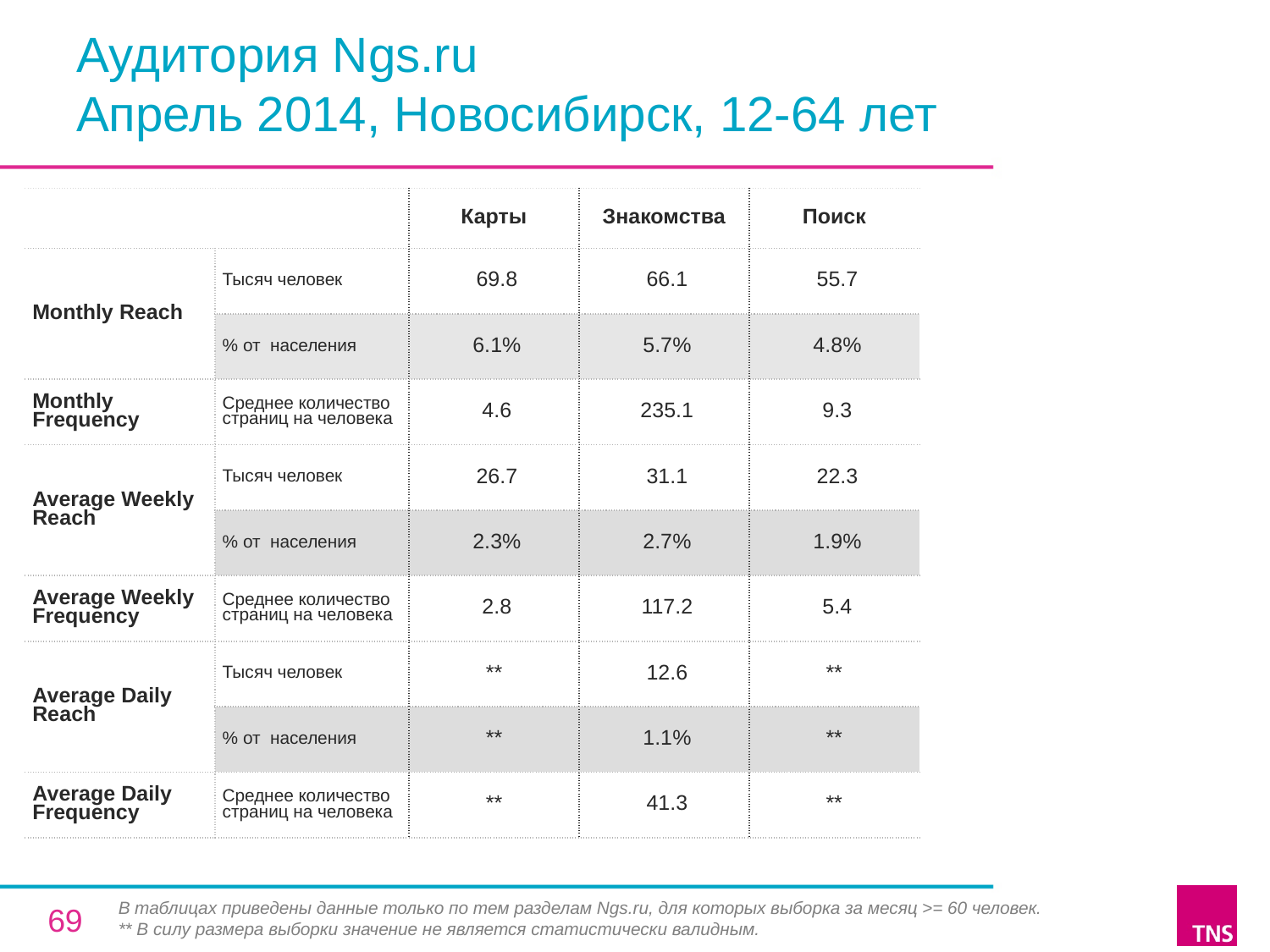

# Аудитория Ngs.ru Апрель 2014, Новосибирск, 12-64 лет
|  |  | Карты | Знакомства | Поиск |
| --- | --- | --- | --- | --- |
| Monthly Reach | Тысяч человек | 69.8 | 66.1 | 55.7 |
|  | % от населения | 6.1% | 5.7% | 4.8% |
| Monthly Frequency | Среднее количество страниц на человека | 4.6 | 235.1 | 9.3 |
| Average Weekly Reach | Тысяч человек | 26.7 | 31.1 | 22.3 |
|  | % от населения | 2.3% | 2.7% | 1.9% |
| Average Weekly Frequency | Среднее количество страниц на человека | 2.8 | 117.2 | 5.4 |
| Average Daily Reach | Тысяч человек | \*\* | 12.6 | \*\* |
|  | % от населения | \*\* | 1.1% | \*\* |
| Average Daily Frequency | Среднее количество страниц на человека | \*\* | 41.3 | \*\* |
В таблицах приведены данные только по тем разделам Ngs.ru, для которых выборка за месяц >= 60 человек.
** В силу размера выборки значение не является статистически валидным.
69